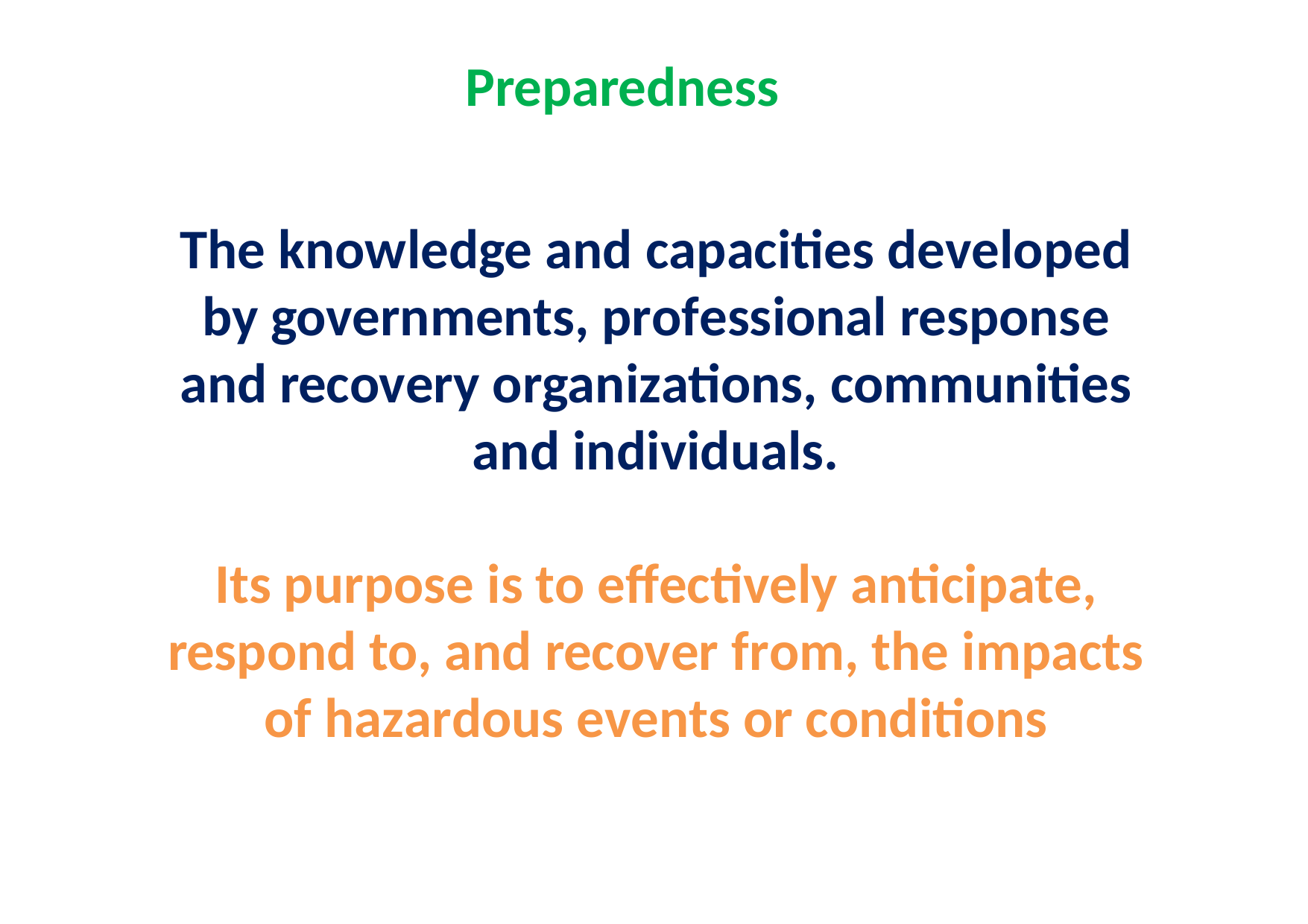

# Preparedness
The knowledge and capacities developed by governments, professional response and recovery organizations, communities and individuals.

Its purpose is to effectively anticipate, respond to, and recover from, the impacts of hazardous events or conditions